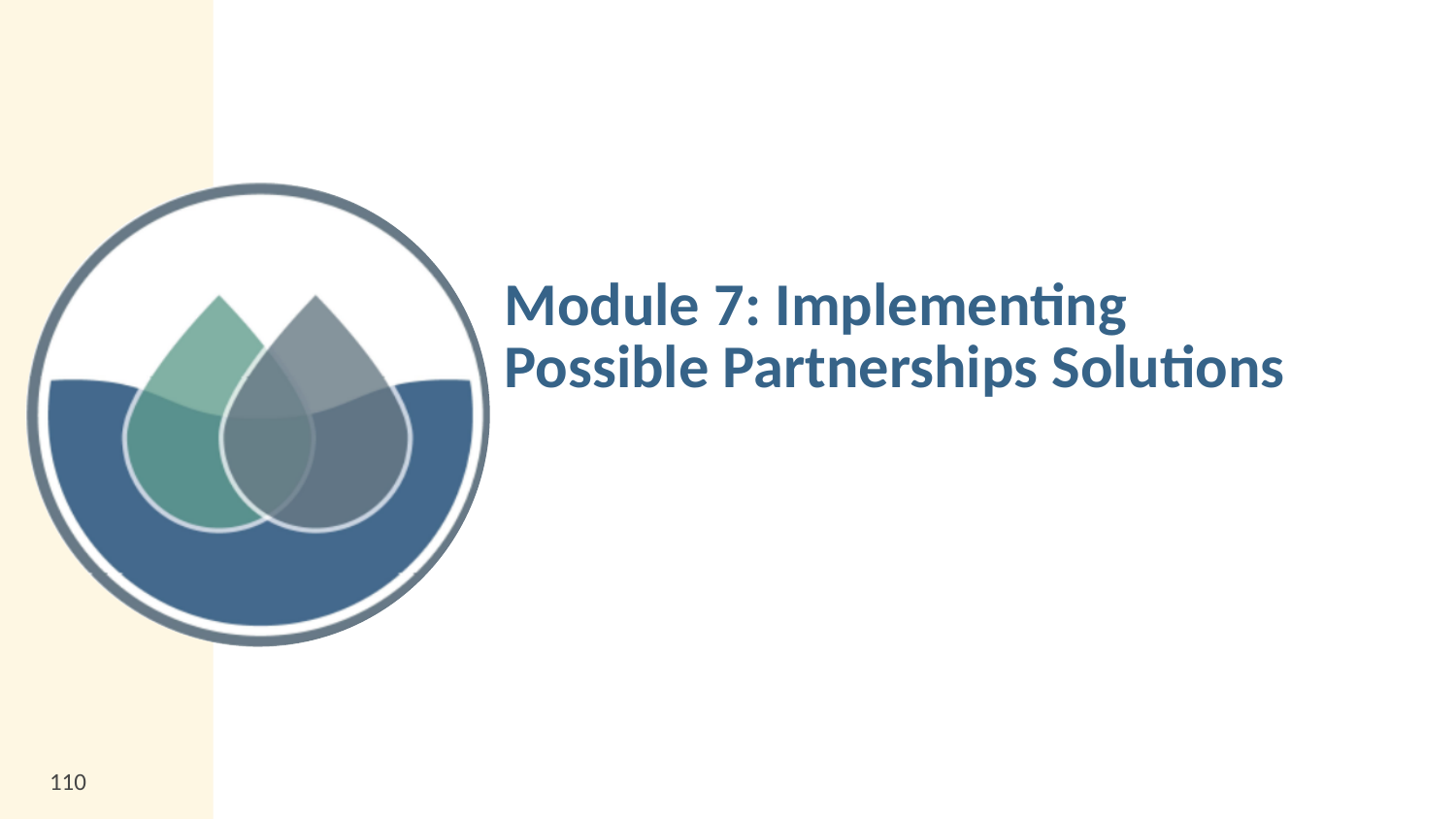

# Module 7: Implementing Possible Partnerships Solutions

110